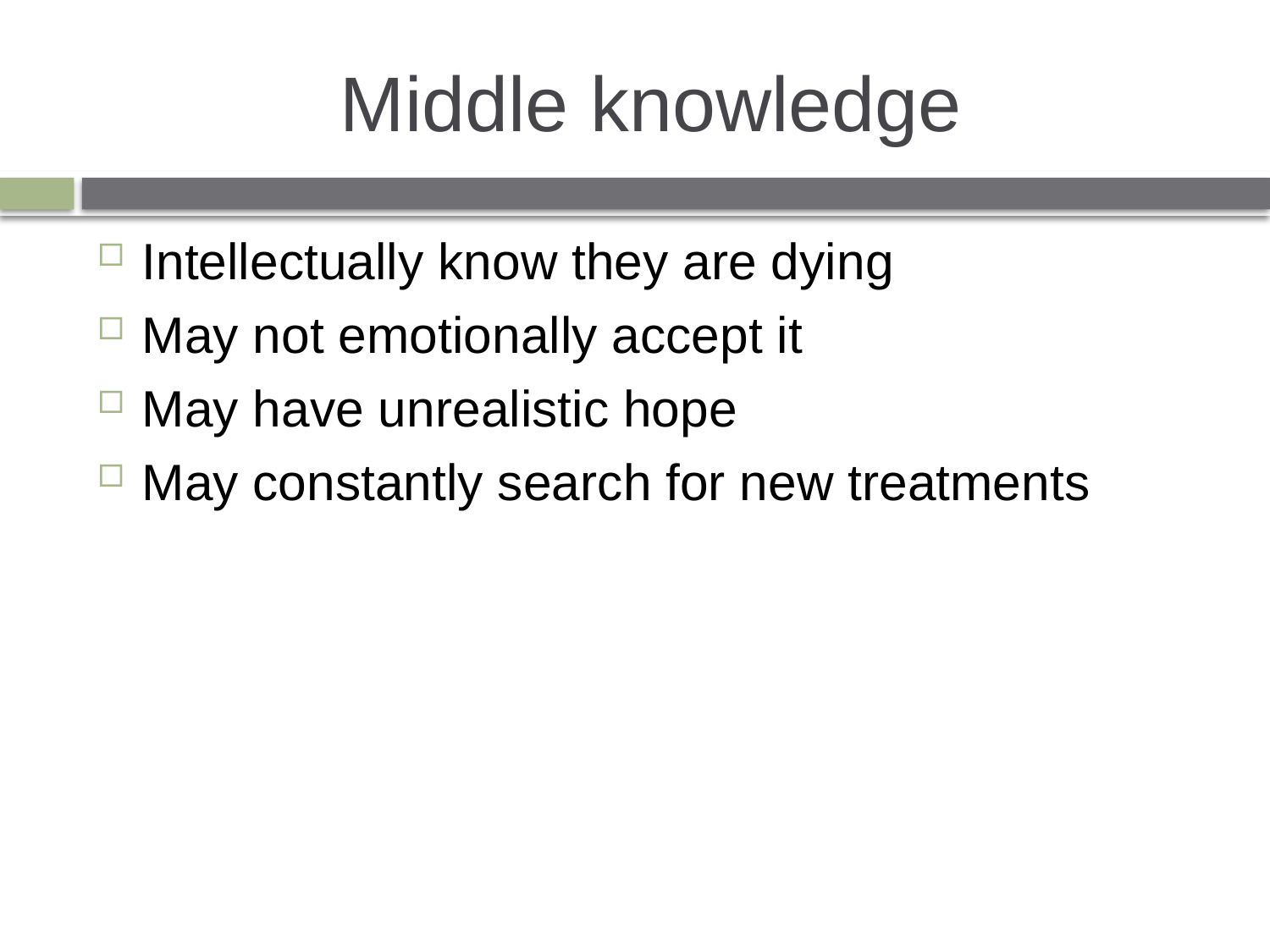

# Middle knowledge
Intellectually know they are dying
May not emotionally accept it
May have unrealistic hope
May constantly search for new treatments